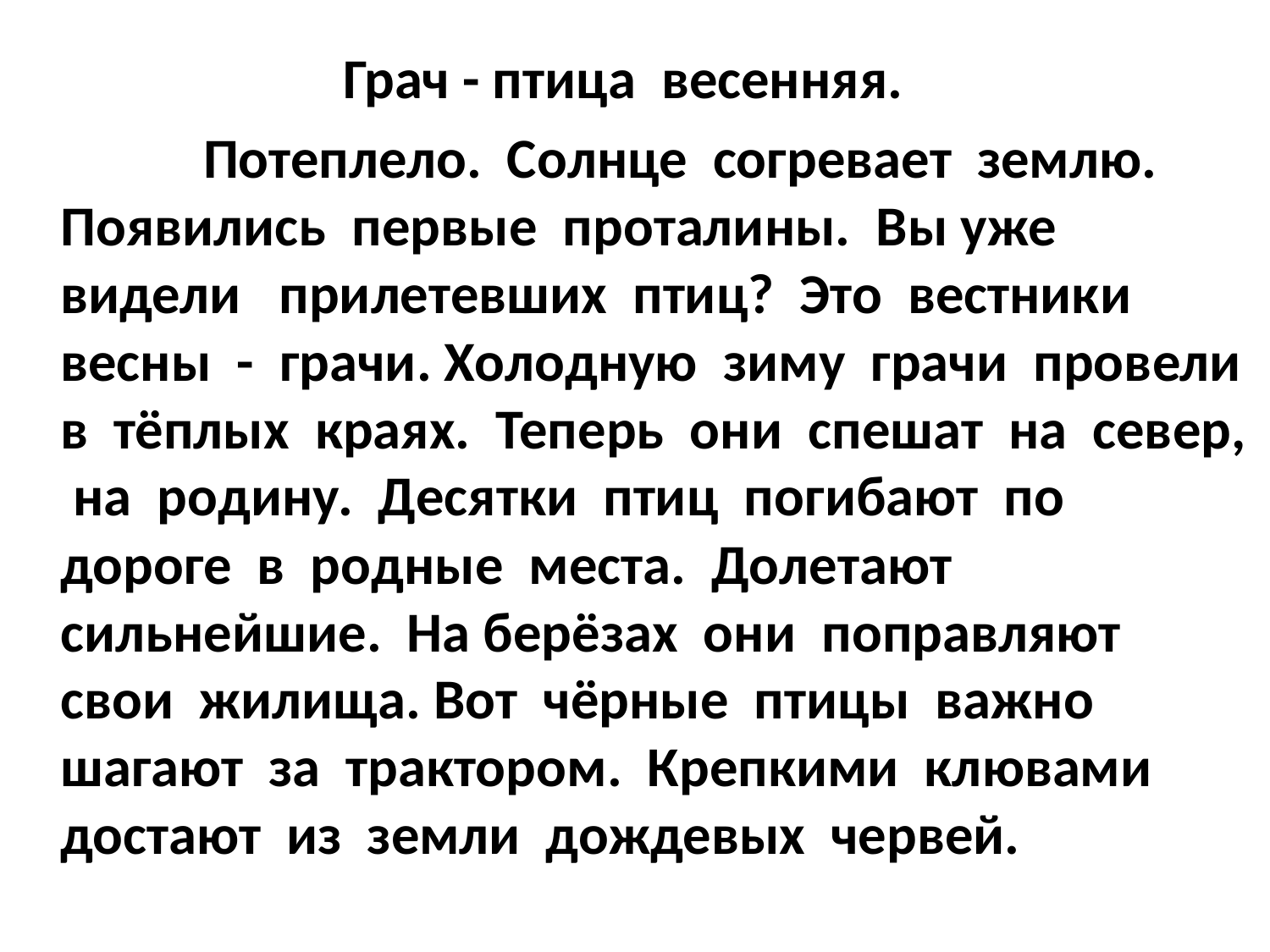

Грач - птица  весенняя.
               Потеплело.  Солнце  согревает  землю.  Появились  первые  проталины.  Вы уже  видели   прилетевших  птиц?  Это  вестники   весны  -  грачи. Холодную  зиму  грачи  провели  в  тёплых  краях.  Теперь  они  спешат  на  север,  на  родину.  Десятки  птиц  погибают  по  дороге  в  родные  места.  Долетают  сильнейшие.  На берёзах  они  поправляют  свои  жилища. Вот  чёрные  птицы  важно  шагают  за  трактором.  Крепкими  клювами  достают  из  земли  дождевых  червей.